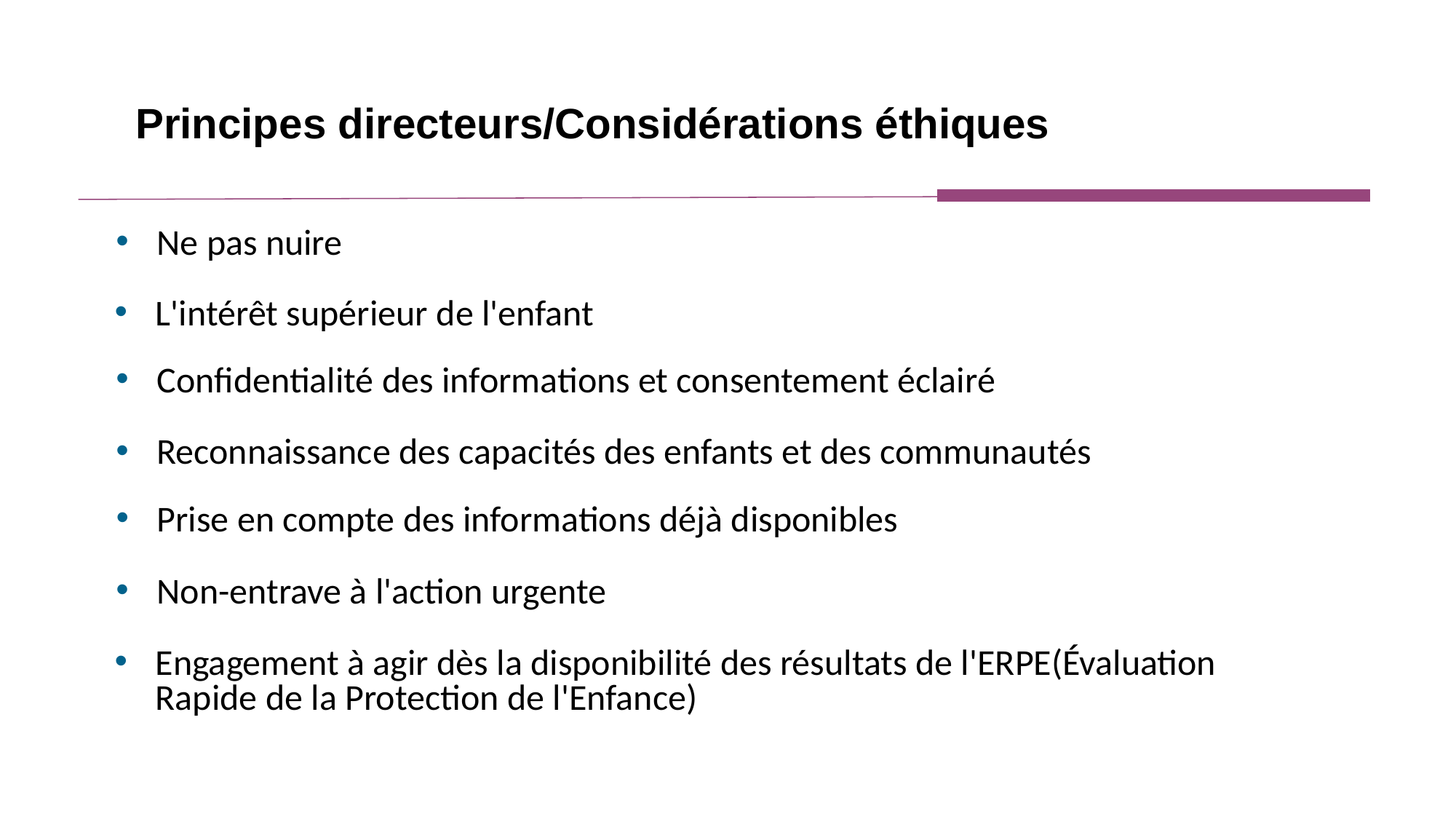

Principes directeurs/Considérations éthiques
Ne pas nuire
L'intérêt supérieur de l'enfant
Confidentialité des informations et consentement éclairé
Reconnaissance des capacités des enfants et des communautés
Prise en compte des informations déjà disponibles
Non-entrave à l'action urgente
Engagement à agir dès la disponibilité des résultats de l'ERPE(Évaluation Rapide de la Protection de l'Enfance)